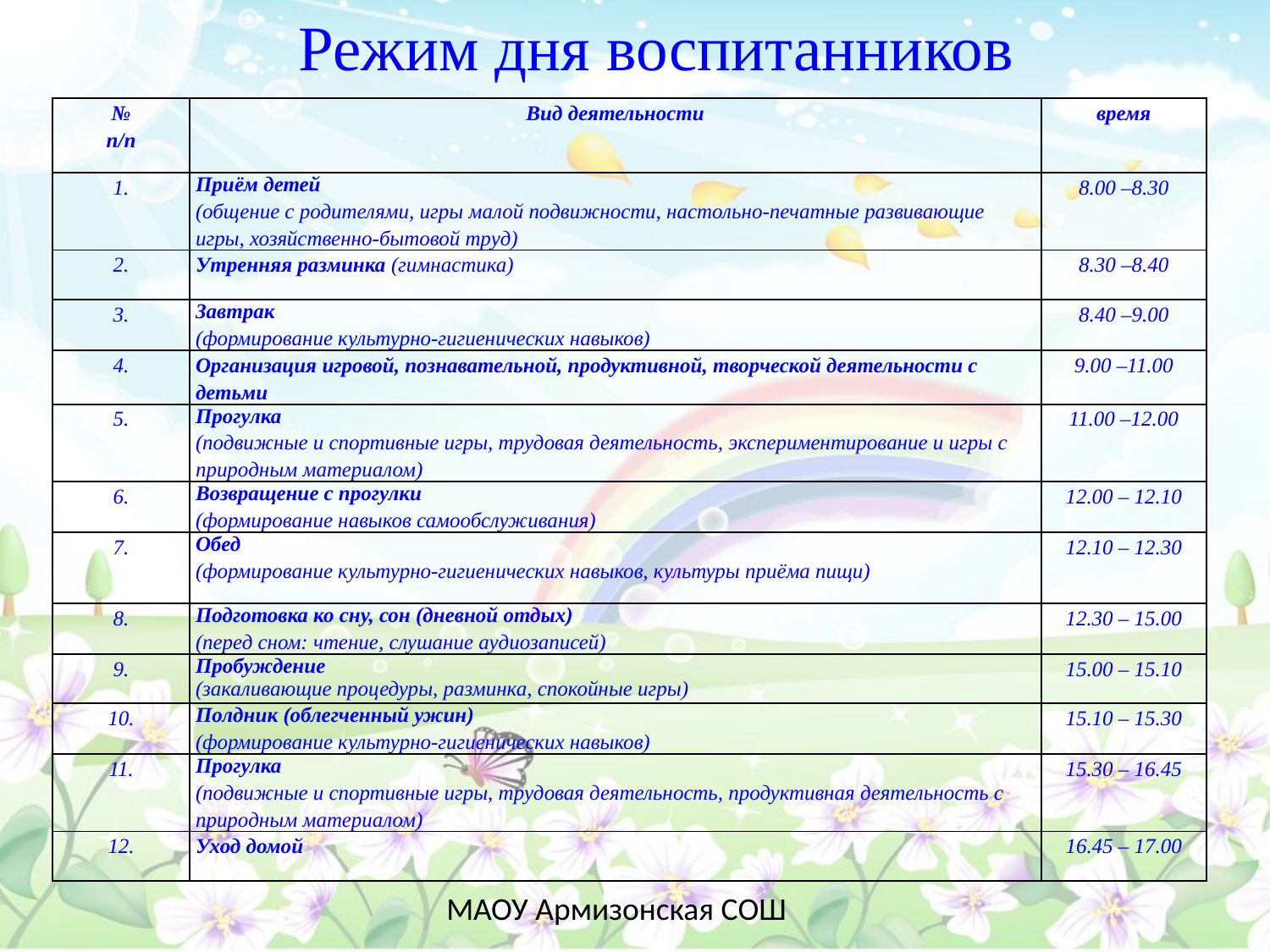

Режим дня воспитанников

| № п/п | Вид деятельности | время |
| --- | --- | --- |
| 1. | Приём детей (общение с родителями, игры малой подвижности, настольно-печатные развивающие игры, хозяйственно-бытовой труд) | 8.00 –8.30 |
| 2. | Утренняя разминка (гимнастика) | 8.30 –8.40 |
| 3. | Завтрак (формирование культурно-гигиенических навыков) | 8.40 –9.00 |
| 4. | Организация игровой, познавательной, продуктивной, творческой деятельности с детьми | 9.00 –11.00 |
| 5. | Прогулка (подвижные и спортивные игры, трудовая деятельность, экспериментирование и игры с природным материалом) | 11.00 –12.00 |
| 6. | Возвращение с прогулки (формирование навыков самообслуживания) | 12.00 – 12.10 |
| 7. | Обед (формирование культурно-гигиенических навыков, культуры приёма пищи) | 12.10 – 12.30 |
| 8. | Подготовка ко сну, сон (дневной отдых) (перед сном: чтение, слушание аудиозаписей) | 12.30 – 15.00 |
| 9. | Пробуждение (закаливающие процедуры, разминка, спокойные игры) | 15.00 – 15.10 |
| 10. | Полдник (облегченный ужин) (формирование культурно-гигиенических навыков) | 15.10 – 15.30 |
| 11. | Прогулка (подвижные и спортивные игры, трудовая деятельность, продуктивная деятельность с природным материалом) | 15.30 – 16.45 |
| 12. | Уход домой | 16.45 – 17.00 |
МАОУ Армизонская СОШ